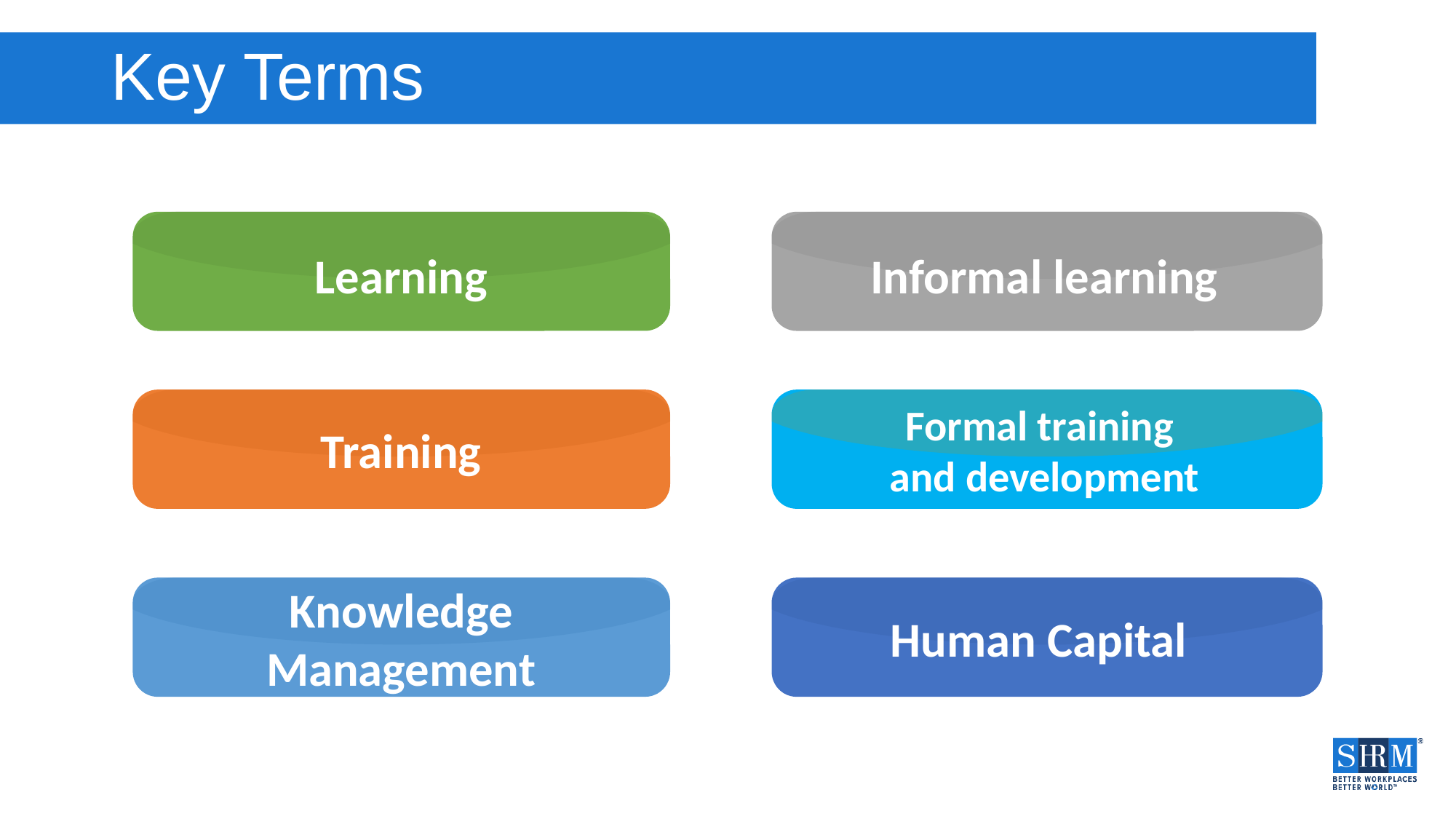

# Key Terms

Learning
Informal learning

Formal training
and development
Training

Knowledge Management
Human Capital